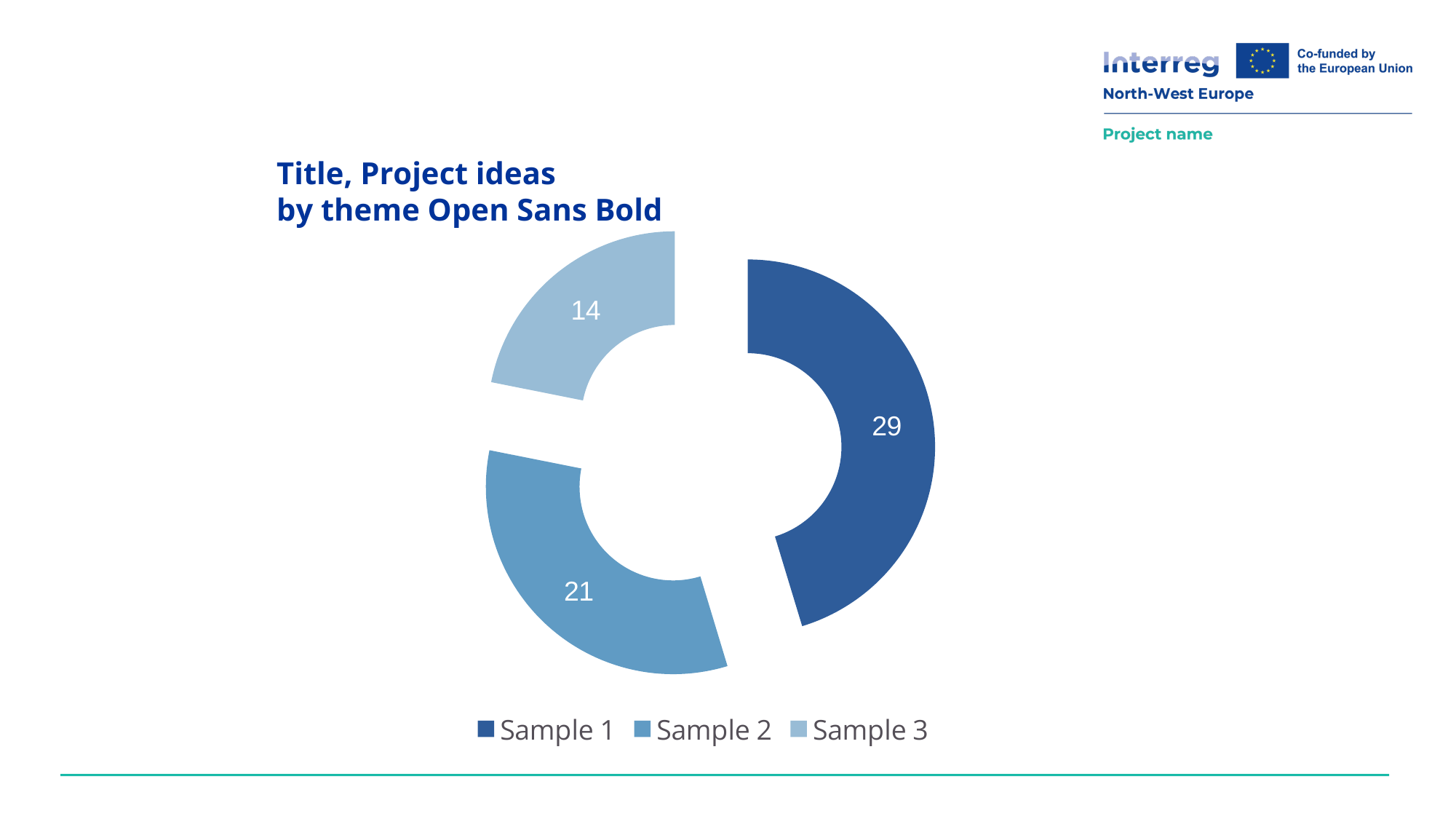

Title, Project ideas
by theme Open Sans Bold

### Chart

| Category |  |
|---|---|
| Sample 1 | 29.0 |
| Sample 2 | 21.0 |
| Sample 3 | 14.0 |